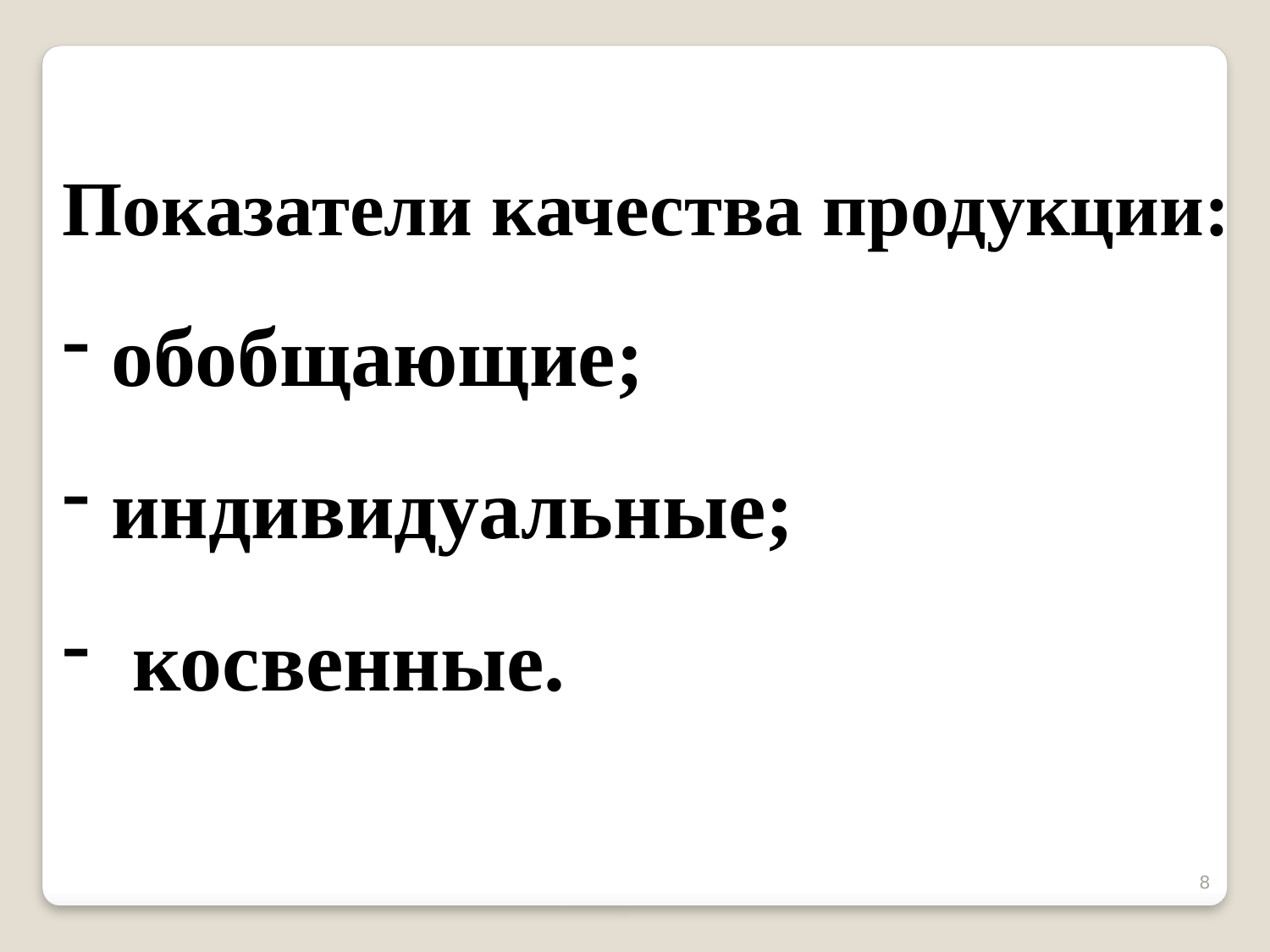

Показатели качества продукции:
 обобщающие;
 индивидуальные;
  косвенные.

8